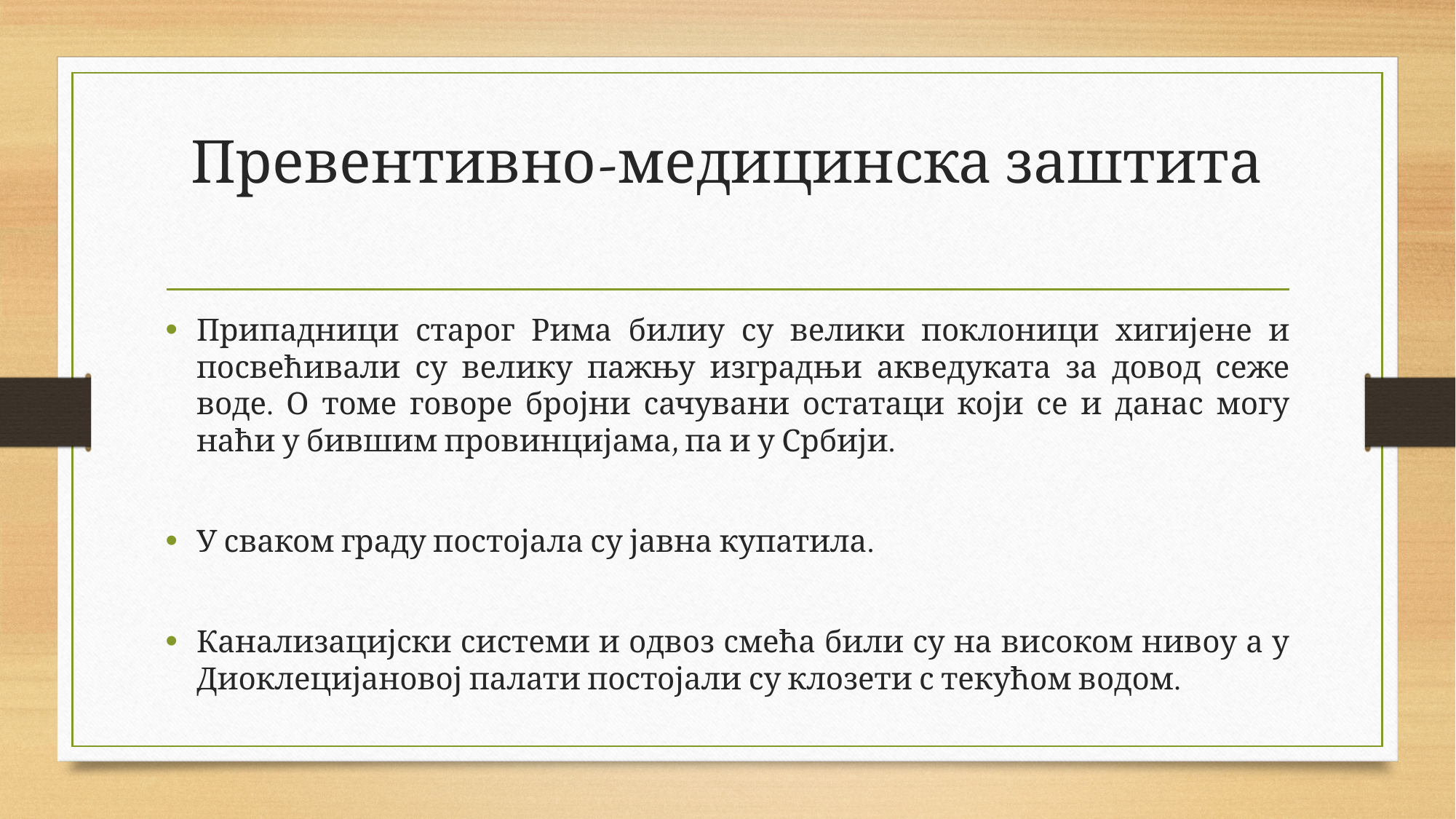

# Превентивно-медицинска заштита
Припадници старог Рима билиу су велики поклоници хигијене и посвећивали су велику пажњу изградњи акведуката за довод сеже воде. О томе говоре бројни сачувани остатаци који се и данас могу наћи у бившим провинцијама, па и у Србији.

У сваком граду постојала су јавна купатила.

Канализацијски системи и одвоз смећа били су на високом нивоу а у Диоклецијановој палати постојали су клозети с текућом водом.